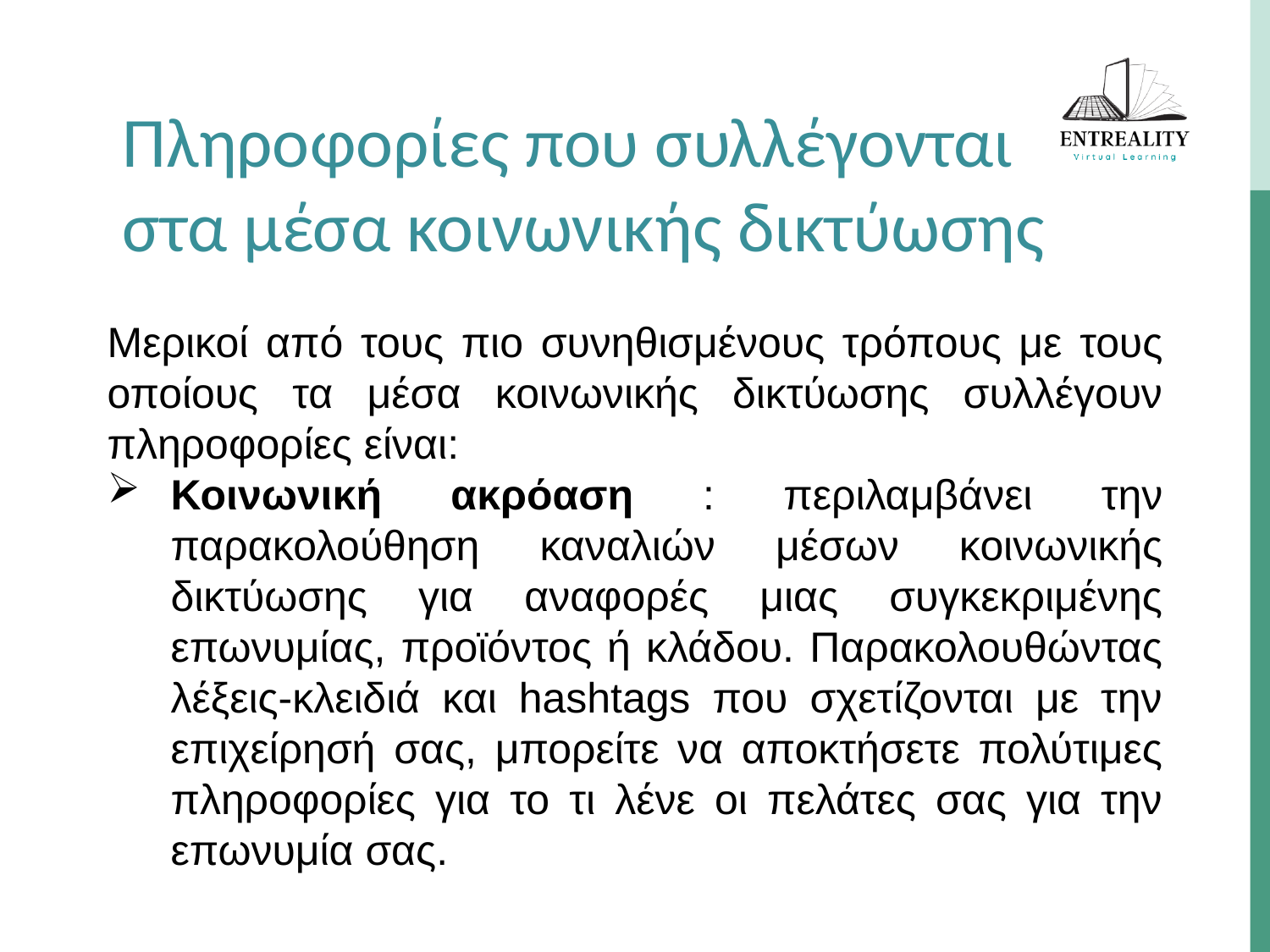

Πληροφορίες που συλλέγονται στα μέσα κοινωνικής δικτύωσης

Μερικοί από τους πιο συνηθισμένους τρόπους με τους οποίους τα μέσα κοινωνικής δικτύωσης συλλέγουν πληροφορίες είναι:
Κοινωνική ακρόαση : περιλαμβάνει την παρακολούθηση καναλιών μέσων κοινωνικής δικτύωσης για αναφορές μιας συγκεκριμένης επωνυμίας, προϊόντος ή κλάδου. Παρακολουθώντας λέξεις-κλειδιά και hashtags που σχετίζονται με την επιχείρησή σας, μπορείτε να αποκτήσετε πολύτιμες πληροφορίες για το τι λένε οι πελάτες σας για την επωνυμία σας.